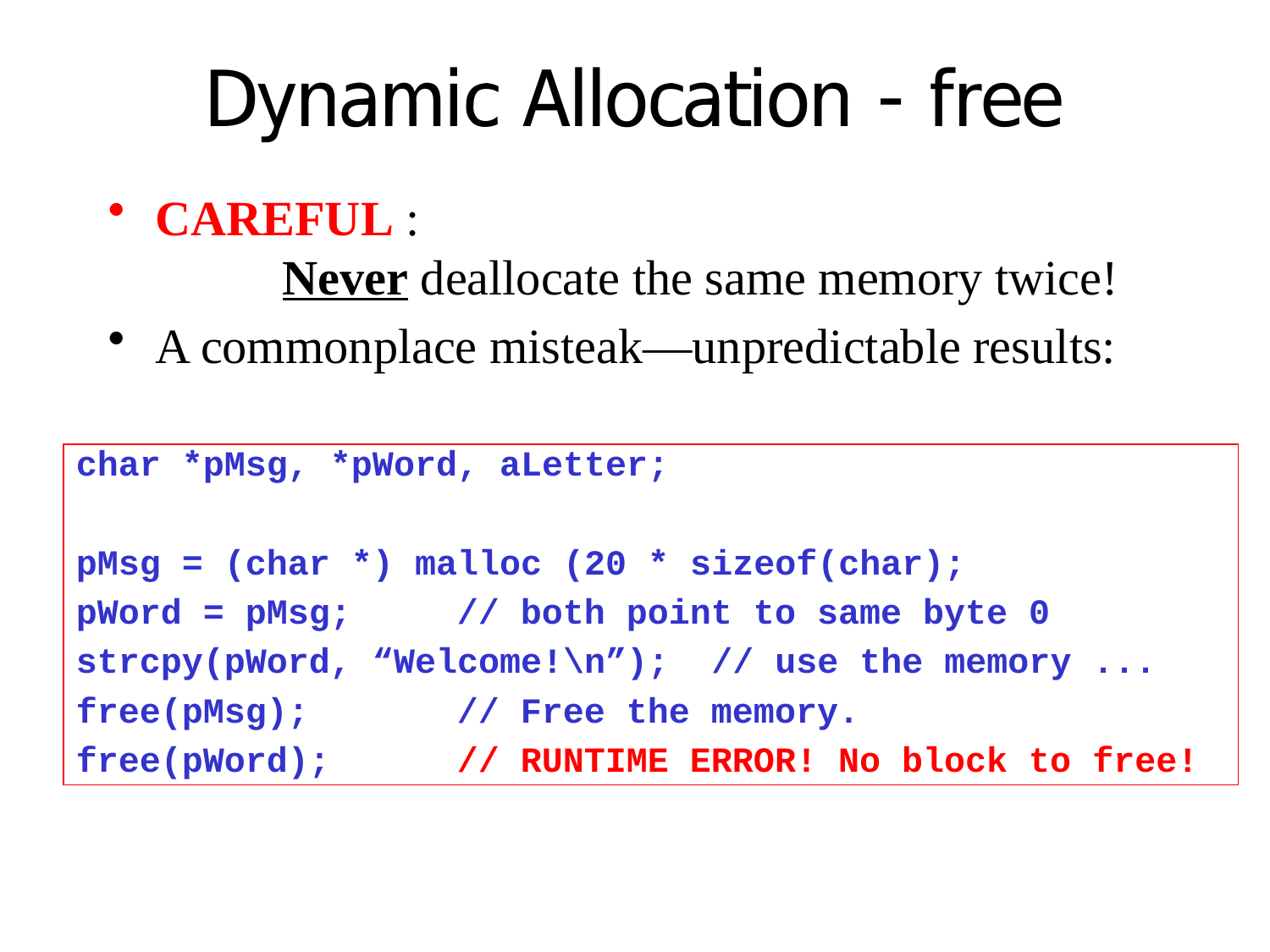

# Dynamic Allocation - free
CAREFUL :
	Never deallocate the same memory twice!
A commonplace misteak—unpredictable results:
char *pMsg, *pWord, aLetter;

pMsg = (char *) malloc (20 * sizeof(char);
pWord = pMsg;	// both point to same byte 0
strcpy(pWord, “Welcome!\n”);  // use the memory ...
free(pMsg);		// Free the memory.
free(pWord);      // RUNTIME ERROR! No block to free!